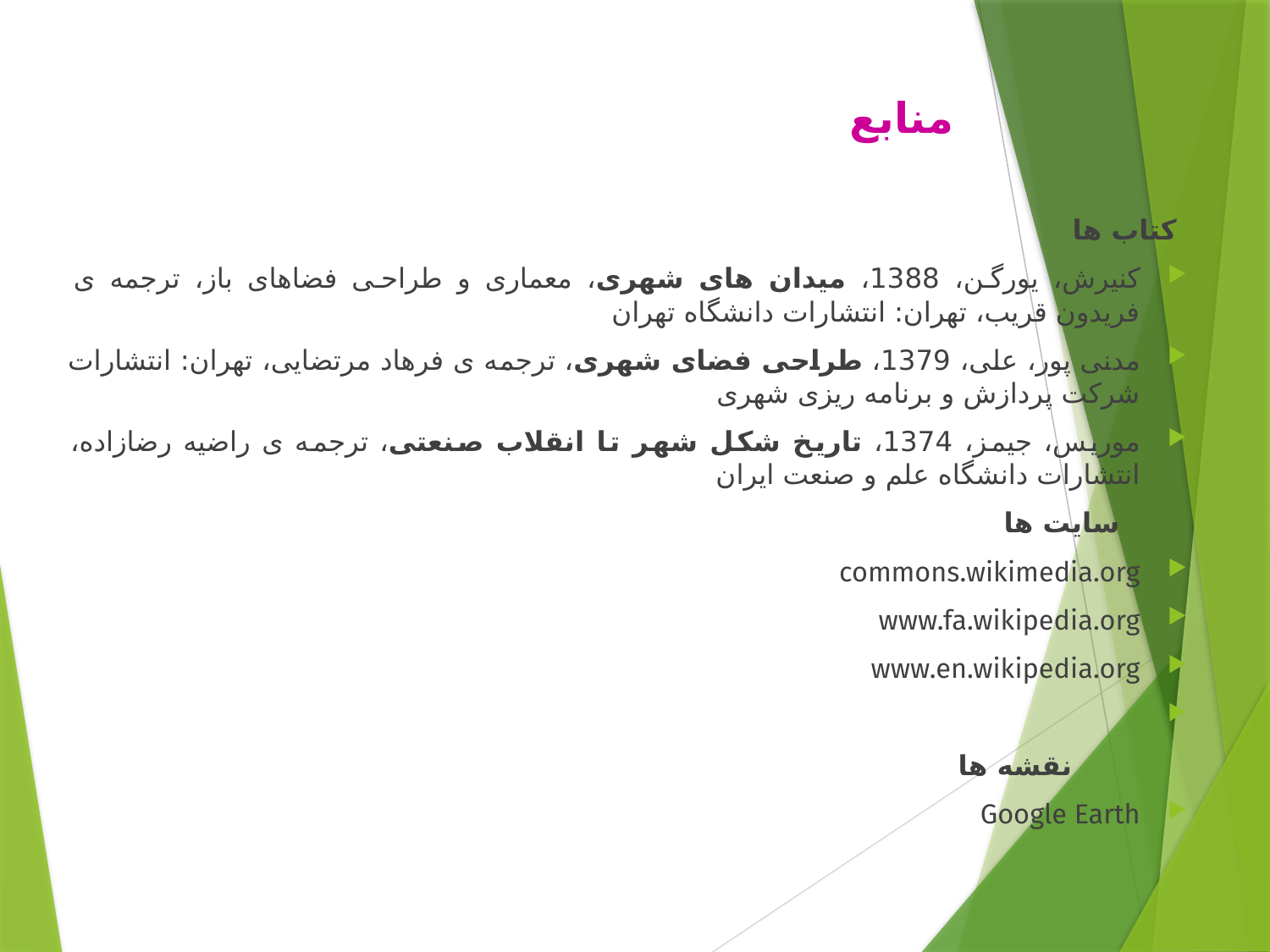

# منابع
کتاب ها
کنیرش، یورگن، 1388، میدان های شهری، معماری و طراحی فضاهای باز، ترجمه ی فریدون قریب، تهران: انتشارات دانشگاه تهران
مدنی پور، علی، 1379، طراحی فضای شهری، ترجمه ی فرهاد مرتضایی، تهران: انتشارات شرکت پردازش و برنامه ریزی شهری
موریس، جیمز، 1374، تاریخ شکل شهر تا انقلاب صنعتی، ترجمه ی راضیه رضازاده، انتشارات دانشگاه علم و صنعت ایران
      سایت ها
commons.wikimedia.org
www.fa.wikipedia.org
www.en.wikipedia.org

           نقشه ها
Google Earth